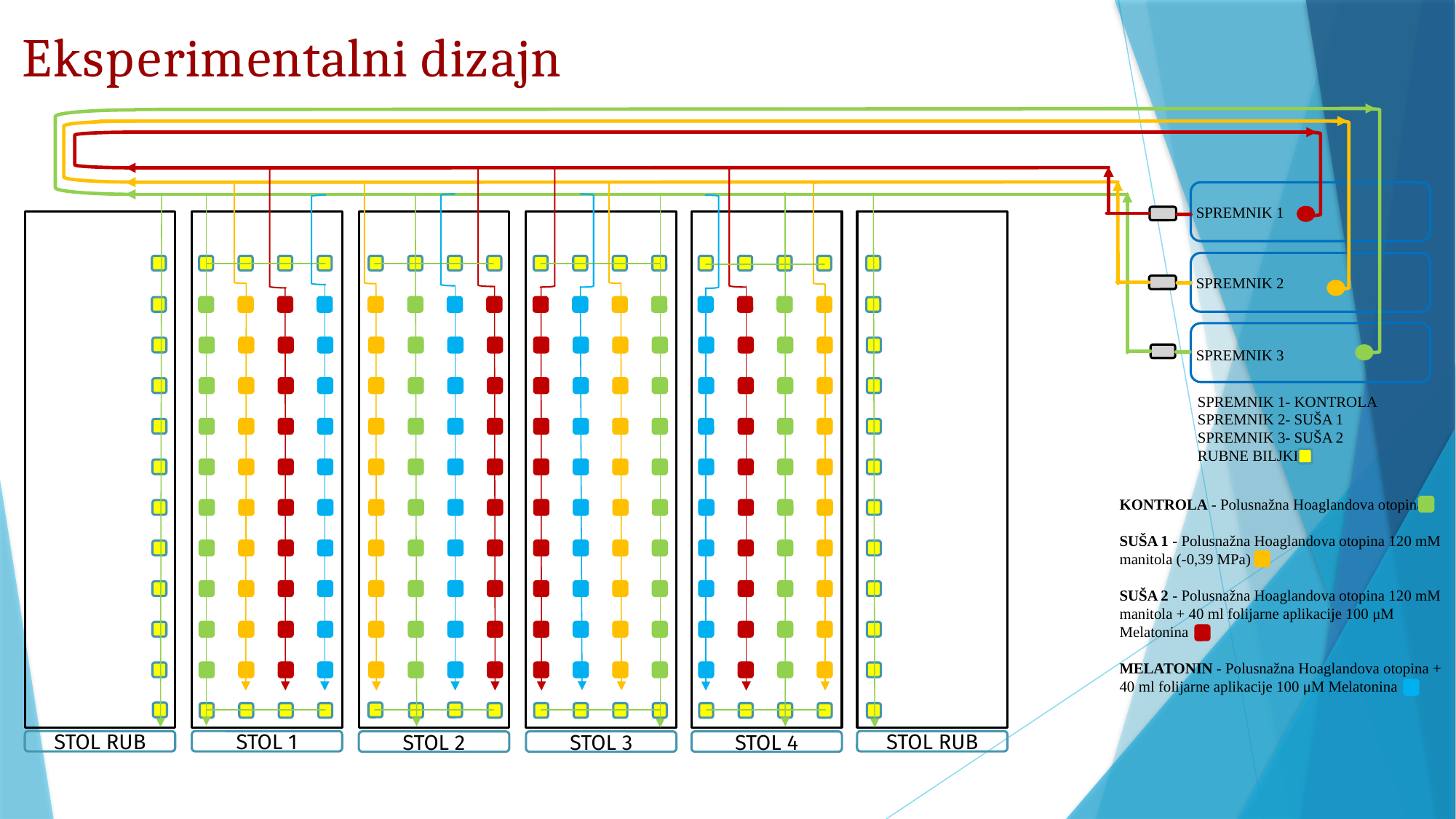

# Eksperimentalni dizajn

SPREMNIK 1

SPREMNIK 2

SPREMNIK 3

SPREMNIK 1- KONTROLA
SPREMNIK 2- SUŠA 1
SPREMNIK 3- SUŠA 2
RUBNE BILJKE -

KONTROLA - Polusnažna Hoaglandova otopina

SUŠA 1 - Polusnažna Hoaglandova otopina 120 mM manitola (-0,39 MPa)

SUŠA 2 - Polusnažna Hoaglandova otopina 120 mM manitola + 40 ml folijarne aplikacije 100 μM Melatonina

MELATONIN - Polusnažna Hoaglandova otopina + 40 ml folijarne aplikacije 100 μM Melatonina

STOL RUB
STOL 1
STOL RUB
STOL 4
STOL 3
STOL 2